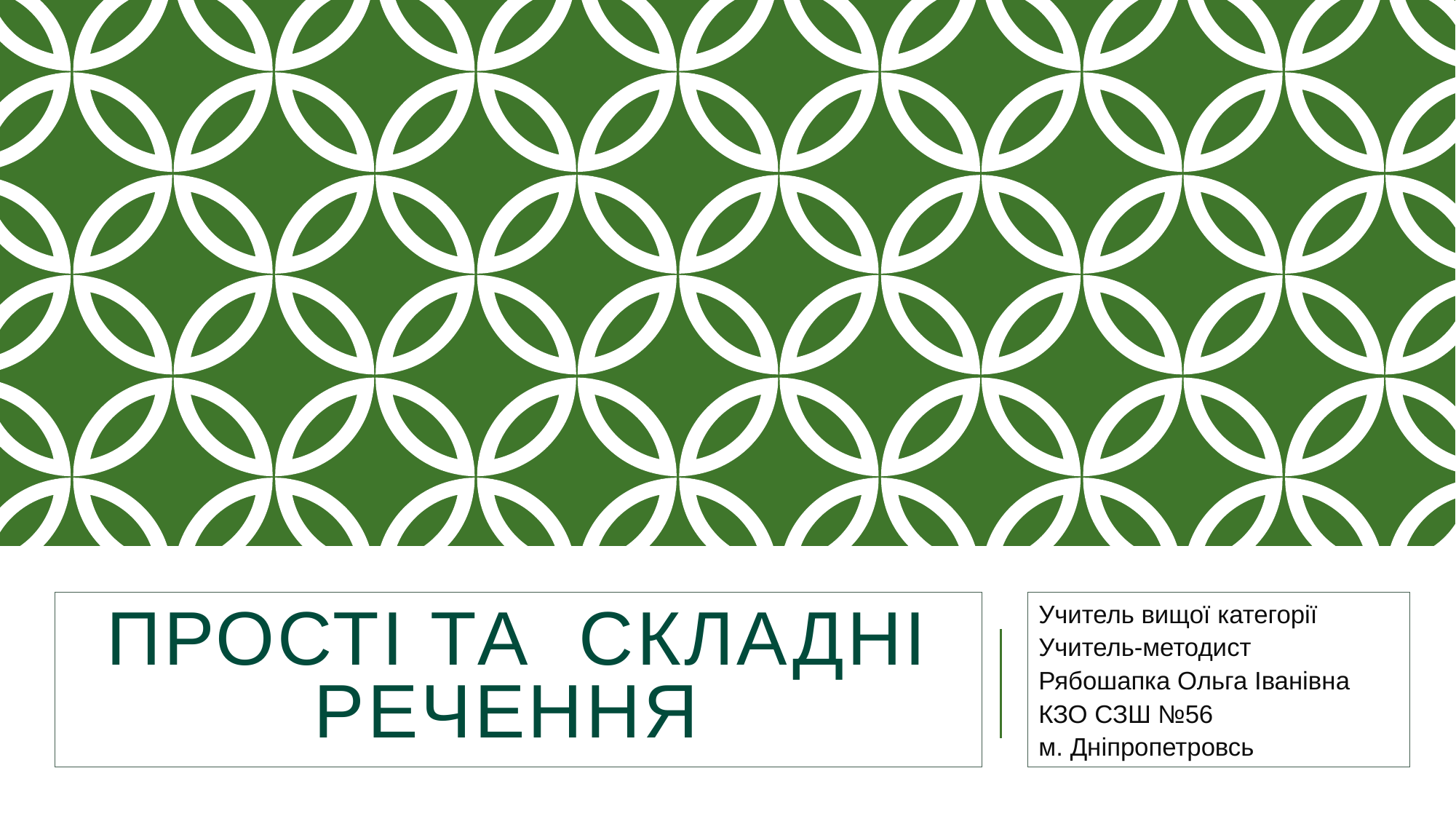

# ПРОСТІ ТА  СКЛАДНІ РЕЧЕННЯ
Учитель вищої категорії
Учитель-методист
Рябошапка Ольга Іванівна
КЗО СЗШ №56
м. Дніпропетровсь